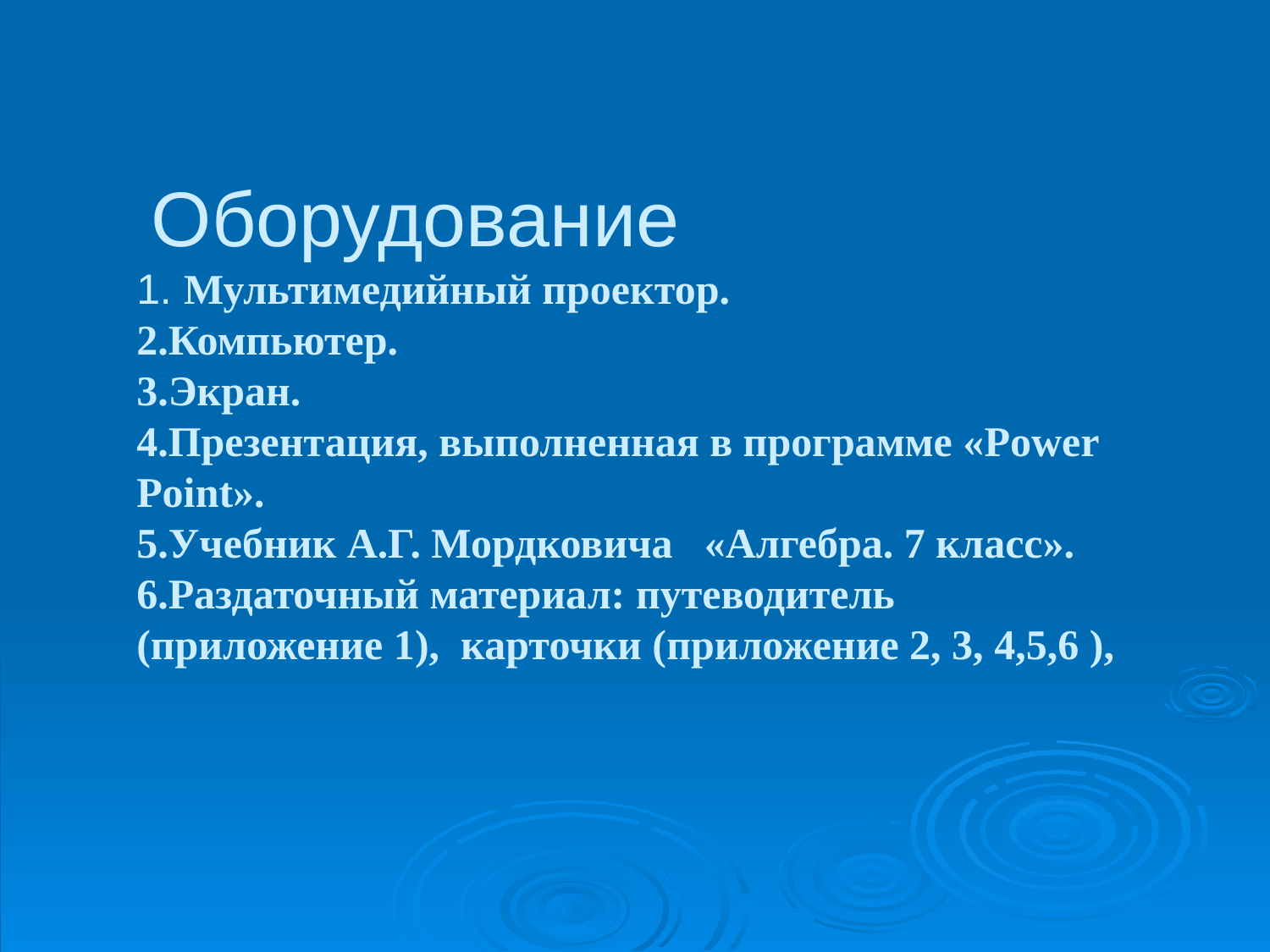

# Оборудование 1. Мультимедийный проектор. 2.Компьютер. 3.Экран. 4.Презентация, выполненная в программе «Power Point». 5.Учебник А.Г. Мордковича   «Алгебра. 7 класс». 6.Раздаточный материал: путеводитель (приложение 1),  карточки (приложение 2, 3, 4,5,6 ),